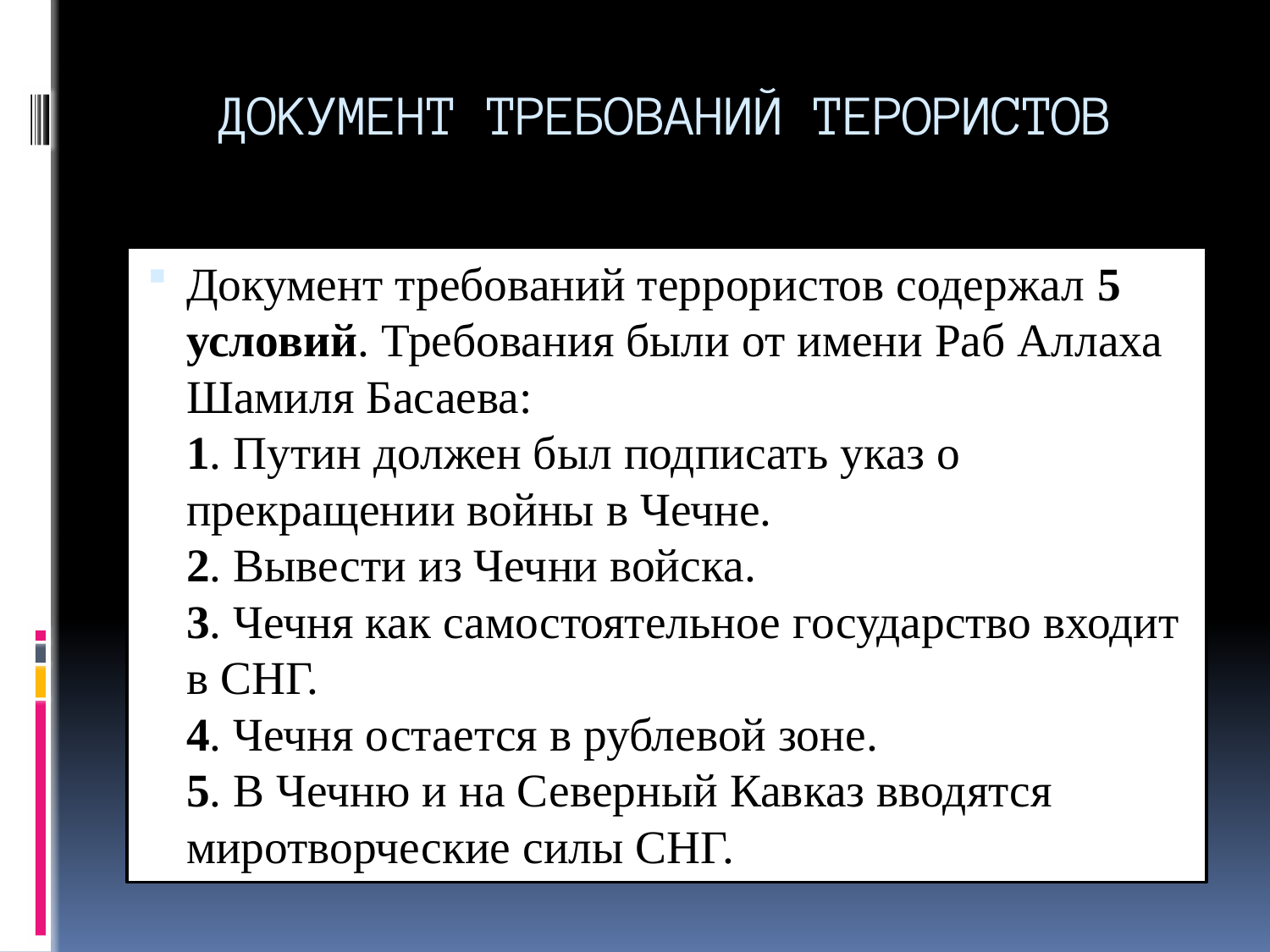

# ДОКУМЕНТ ТРЕБОВАНИЙ ТЕРОРИСТОВ
Документ требований террористов содержал 5 условий. Требования были от имени Раб Аллаха Шамиля Басаева:
1. Путин должен был подписать указ о прекращении войны в Чечне.
2. Вывести из Чечни войска.
3. Чечня как самостоятельное государство входит в СНГ.
4. Чечня остается в рублевой зоне.
5. В Чечню и на Северный Кавказ вводятся миротворческие силы СНГ.